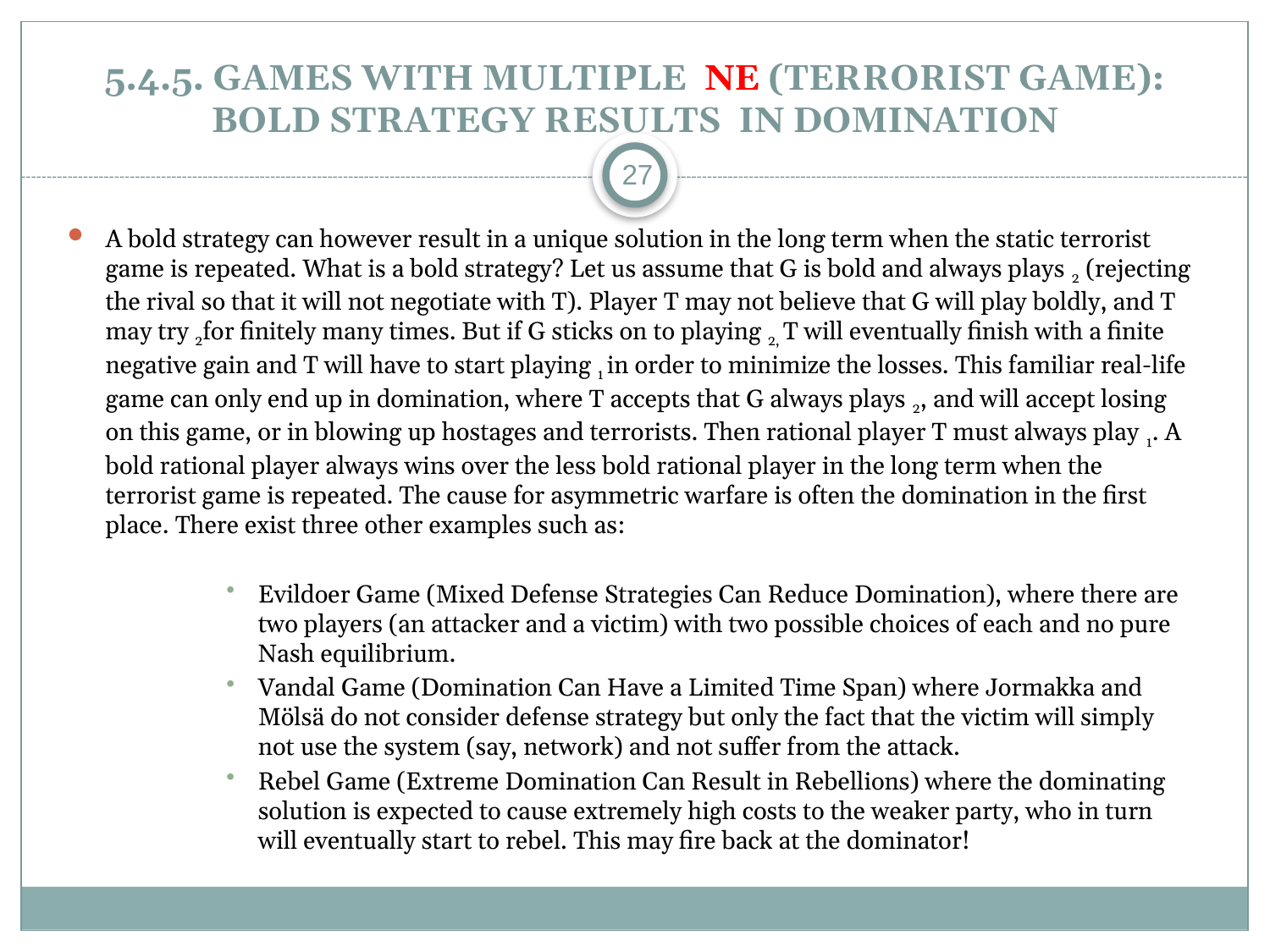

# 5.4.5. Games with Multiple  NE (Terrorist Game): Bold Strategy Results  in Domination
27
A bold strategy can however result in a unique solution in the long term when the static terrorist game is repeated. What is a bold strategy? Let us assume that G is bold and always plays 2 (rejecting the rival so that it will not negotiate with T). Player T may not believe that G will play boldly, and T may try 2for finitely many times. But if G sticks on to playing 2, T will eventually finish with a finite negative gain and T will have to start playing 1 in order to minimize the losses. This familiar real-life game can only end up in domination, where T accepts that G always plays 2, and will accept losing on this game, or in blowing up hostages and terrorists. Then rational player T must always play 1. A bold rational player always wins over the less bold rational player in the long term when the terrorist game is repeated. The cause for asymmetric warfare is often the domination in the first place. There exist three other examples such as:

Evildoer Game (Mixed Defense Strategies Can Reduce Domination), where there are two players (an attacker and a victim) with two possible choices of each and no pure Nash equilibrium.
Vandal Game (Domination Can Have a Limited Time Span) where Jormakka and Mölsä do not consider defense strategy but only the fact that the victim will simply not use the system (say, network) and not suffer from the attack.
Rebel Game (Extreme Domination Can Result in Rebellions) where the dominating solution is expected to cause extremely high costs to the weaker party, who in turn will eventually start to rebel. This may fire back at the dominator!